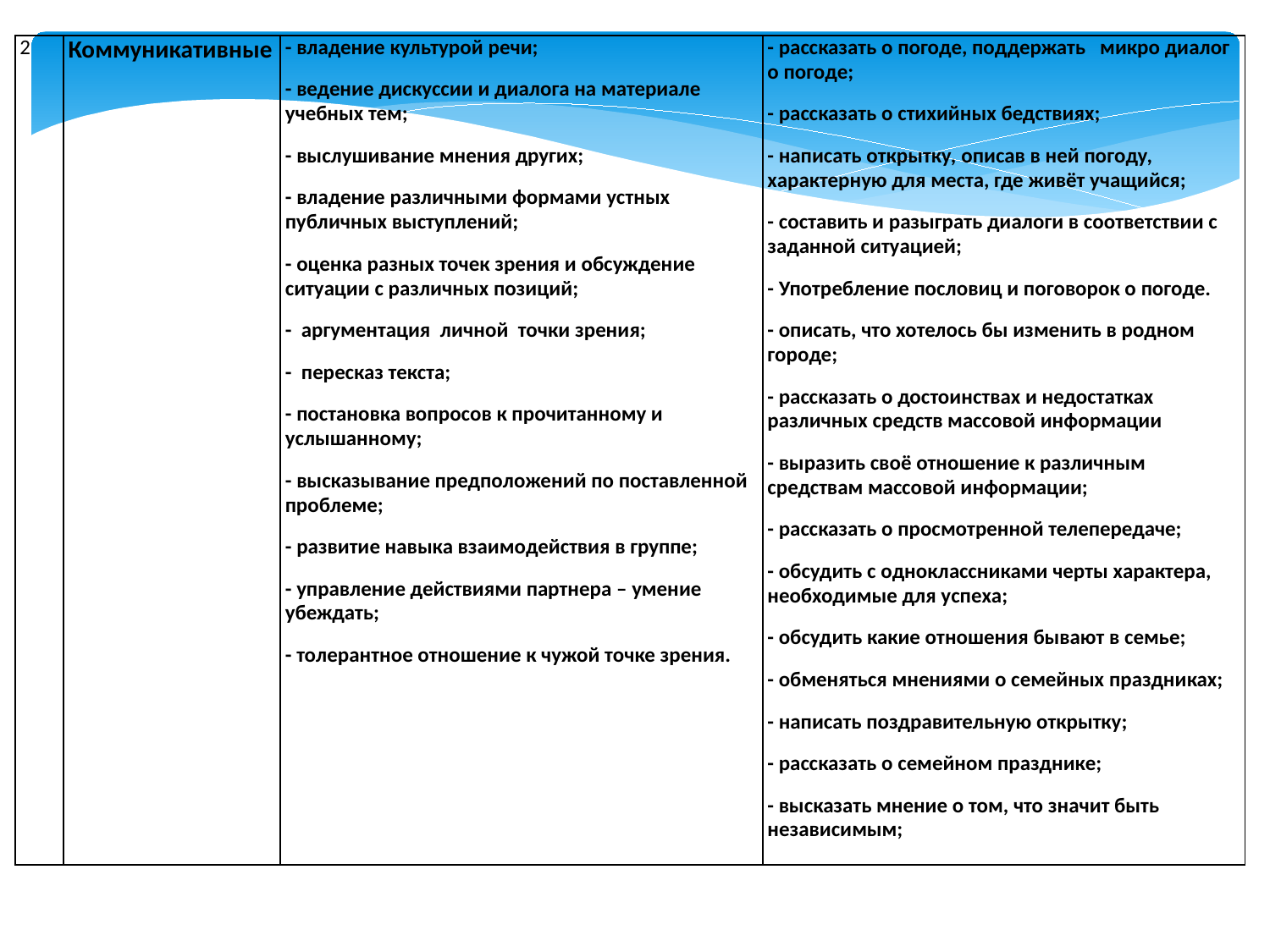

| 2 | Коммуникативные | - владение культурой речи; - ведение дискуссии и диалога на материале учебных тем; - выслушивание мнения других; - владение различными формами устных публичных выступлений; - оценка разных точек зрения и обсуждение ситуации с различных позиций; - аргументация личной точки зрения; - пересказ текста; - постановка вопросов к прочитанному и услышанному; - высказывание предположений по поставленной проблеме; - развитие навыка взаимодействия в группе; - управление действиями партнера – умение убеждать; - толерантное отношение к чужой точке зрения. | - рассказать о погоде, поддержать микро диалог о погоде; - рассказать о стихийных бедствиях; - написать открытку, описав в ней погоду, характерную для места, где живёт учащийся; - составить и разыграть диалоги в соответствии с заданной ситуацией; - Употребление пословиц и поговорок о погоде. - описать, что хотелось бы изменить в родном городе; - рассказать о достоинствах и недостатках различных средств массовой информации - выразить своё отношение к различным средствам массовой информации; - рассказать о просмотренной телепередаче; - обсудить с одноклассниками черты характера, необходимые для успеха; - обсудить какие отношения бывают в семье; - обменяться мнениями о семейных праздниках; - написать поздравительную открытку; - рассказать о семейном празднике; - высказать мнение о том, что значит быть независимым; |
| --- | --- | --- | --- |